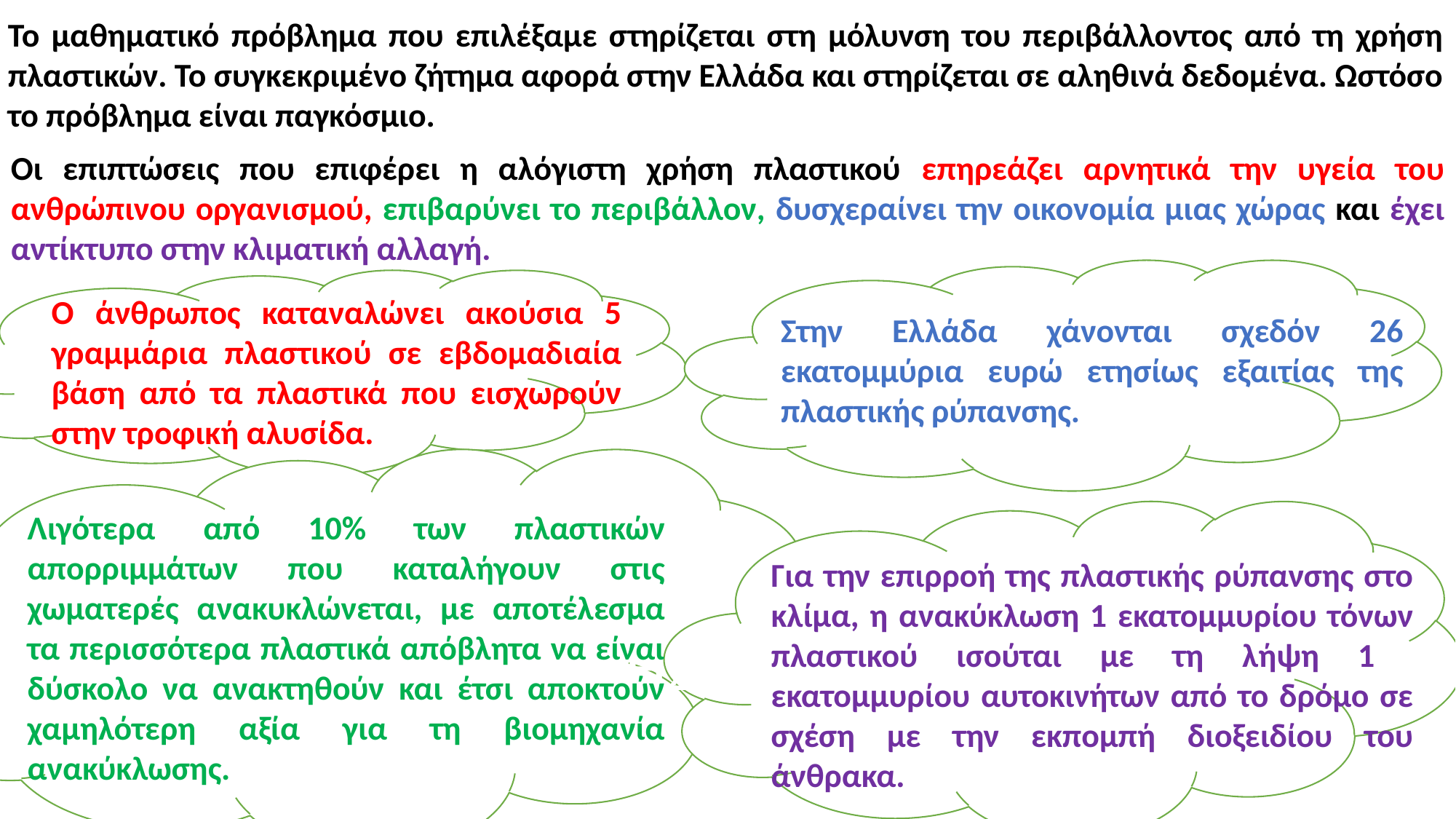

Το μαθηματικό πρόβλημα που επιλέξαμε στηρίζεται στη μόλυνση του περιβάλλοντος από τη χρήση πλαστικών. Το συγκεκριμένο ζήτημα αφορά στην Ελλάδα και στηρίζεται σε αληθινά δεδομένα. Ωστόσο το πρόβλημα είναι παγκόσμιο.
Οι επιπτώσεις που επιφέρει η αλόγιστη χρήση πλαστικού επηρεάζει αρνητικά την υγεία του ανθρώπινου οργανισμού, επιβαρύνει το περιβάλλον, δυσχεραίνει την οικονομία μιας χώρας και έχει αντίκτυπο στην κλιματική αλλαγή.

Ο άνθρωπος καταναλώνει ακούσια 5 γραμμάρια πλαστικού σε εβδομαδιαία βάση από τα πλαστικά που εισχωρούν στην τροφική αλυσίδα.
Στην Ελλάδα χάνονται σχεδόν 26 εκατομμύρια ευρώ ετησίως εξαιτίας της πλαστικής ρύπανσης.

Λιγότερα από 10% των πλαστικών απορριμμάτων που καταλήγουν στις χωματερές ανακυκλώνεται, με αποτέλεσμα τα περισσότερα πλαστικά απόβλητα να είναι δύσκολο να ανακτηθούν και έτσι αποκτούν χαμηλότερη αξία για τη βιομηχανία ανακύκλωσης.
Για την επιρροή της πλαστικής ρύπανσης στο κλίμα, η ανακύκλωση 1 εκατομμυρίου τόνων πλαστικού ισούται με τη λήψη 1  εκατομμυρίου αυτοκινήτων από το δρόμο σε σχέση με την εκπομπή διοξειδίου του άνθρακα.
# ΤΟ ΠΕΡΙΒΑΛΛΟΝΤΙΚΗΣ ΦΥΣΗΣ ΖΗΤΗΜΑ